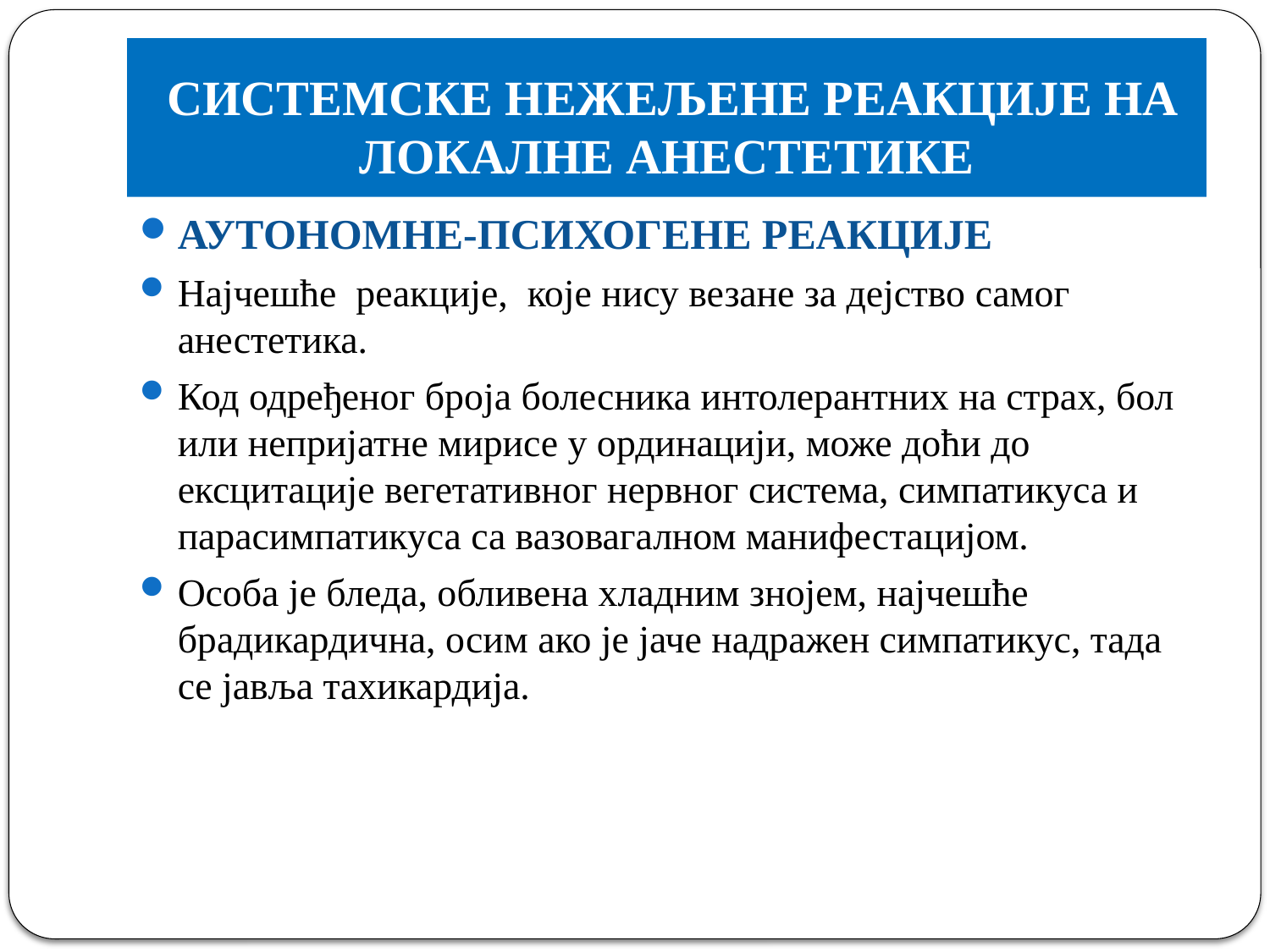

# СИСТЕМСКЕ НЕЖЕЉЕНЕ РЕАКЦИЈЕ НА ЛОКАЛНЕ АНЕСТЕТИКЕ
АУТОНОМНЕ-ПСИХОГЕНЕ РЕАКЦИЈЕ
Најчешће  реакције,  које нису везане за дејство самог анестетика.
Код одређеног броја болесника интолерантних на страх, бол или непријатне мирисе у ординацији, може доћи до ексцитације вегетативног нервног система, симпатикуса и парасимпатикуса са вазовагалном манифестацијом.
Особа је бледа, обливена хладним знојем, најчешће брадикардична, осим ако је јаче надражен симпатикус, тада се јавља тахикардија.